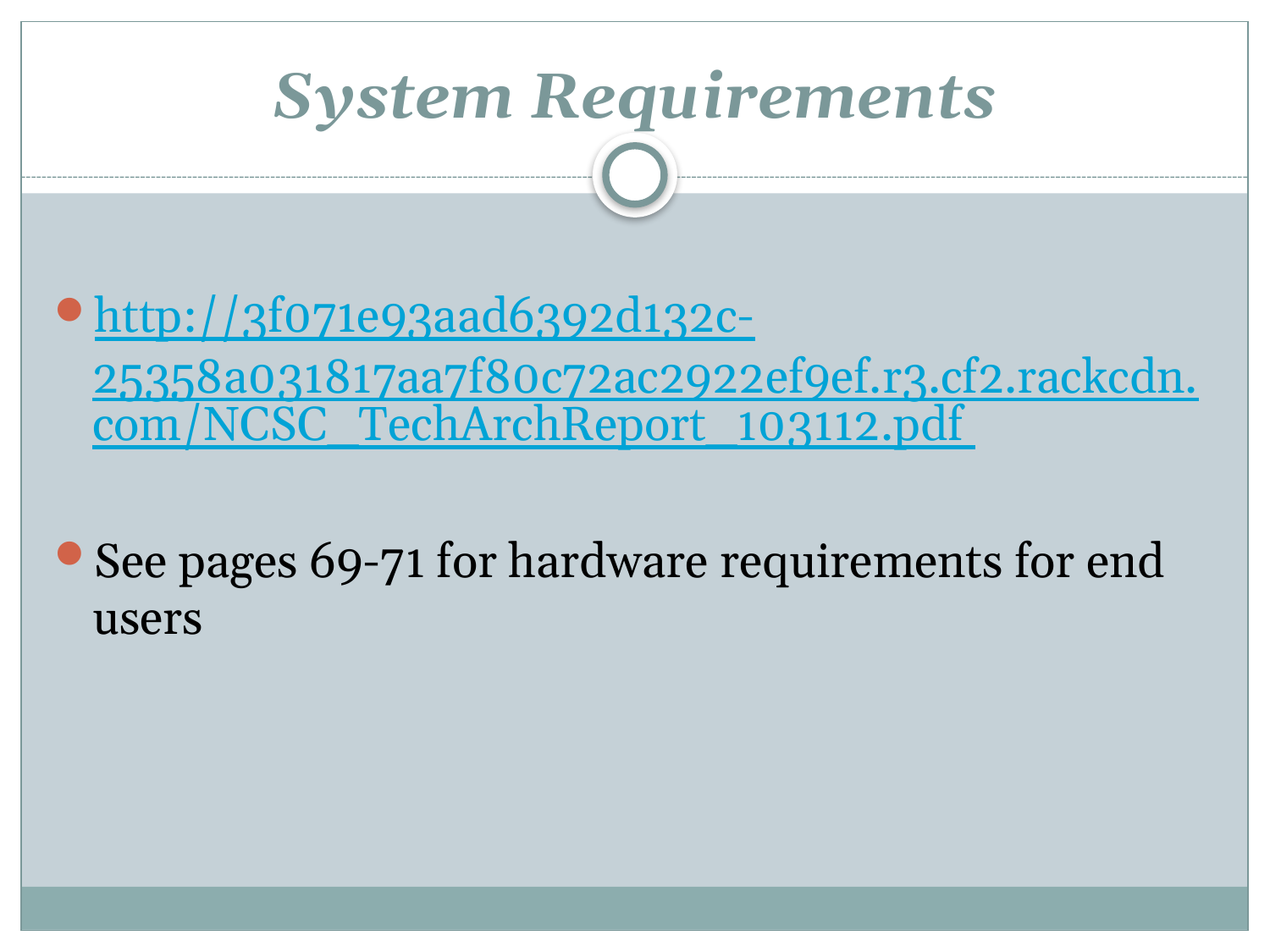

# System Requirements

http://3f071e93aad6392d132c-
25358a031817aa7f80c72ac2922ef9ef.r3.cf2.rackcdn.com/NCSC_TechArchReport_103112.pdf

See pages 69-71 for hardware requirements for end users